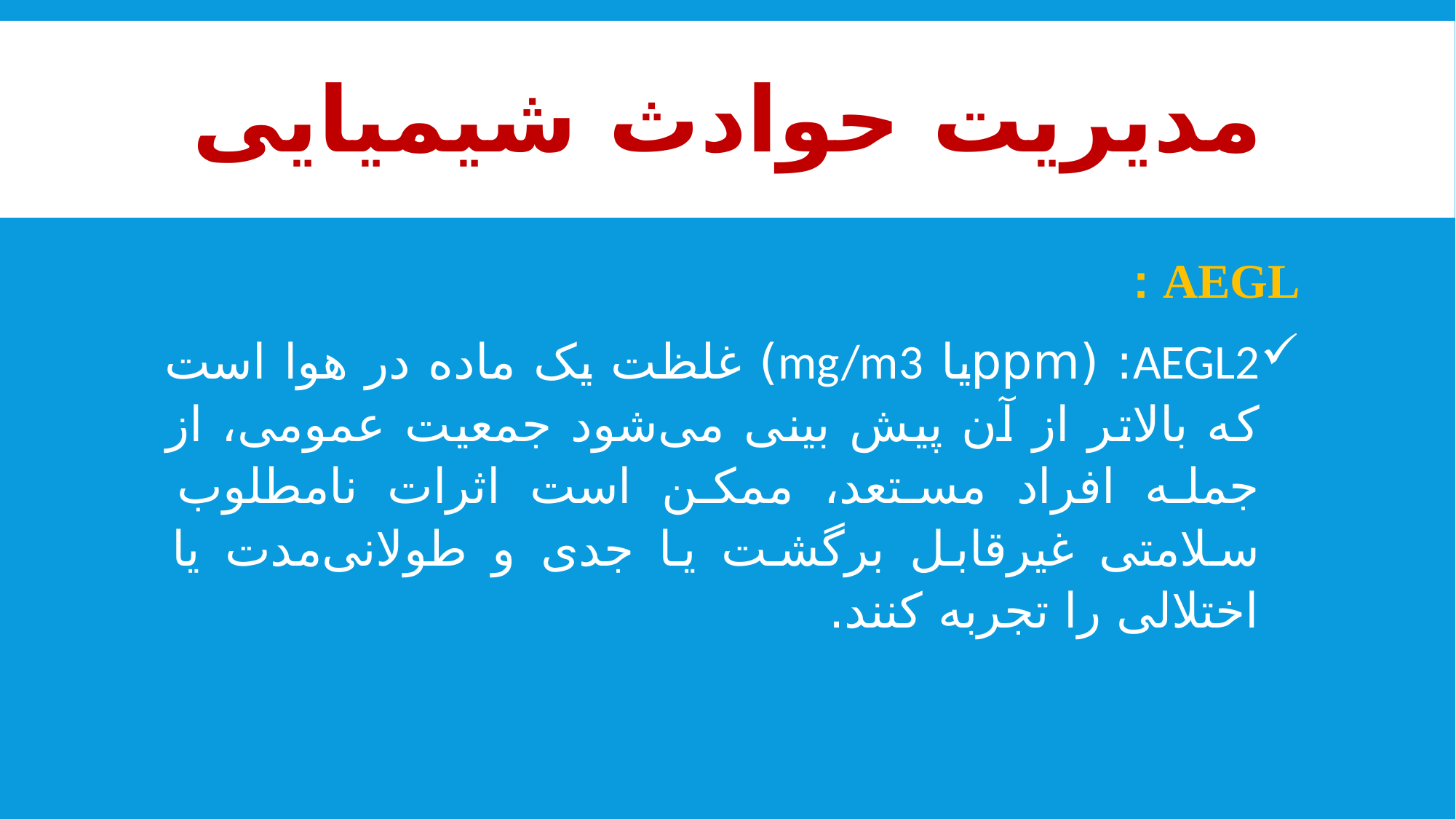

# مدیریت حوادث شیمیایی
AEGL :
AEGL2: (ppmیا mg/m3) غلظت یک ماده در هوا است که بالاتر از آن پیش بینی می‌شود جمعیت عمومی، از جمله افراد مستعد، ممکن است اثرات نامطلوب سلامتی غیرقابل برگشت یا جدی و طولانی‌مدت یا اختلالی را تجربه کنند.